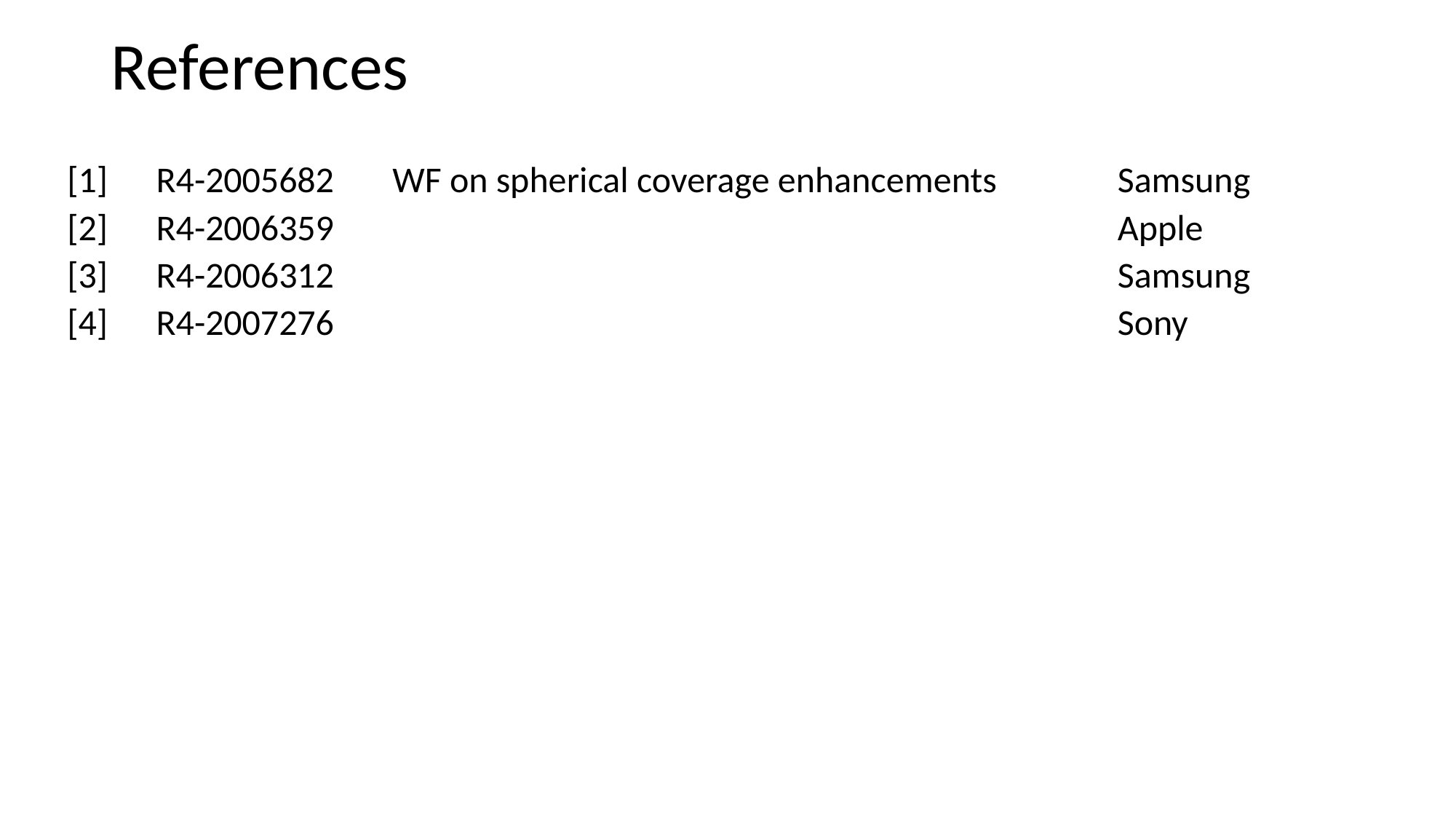

References
| [1] | R4-2005682 | WF on spherical coverage enhancements | Samsung |
| --- | --- | --- | --- |
| [2] | R4-2006359 |  | Apple |
| [3] | R4-2006312 |  | Samsung |
| [4] | R4-2007276 |  | Sony |